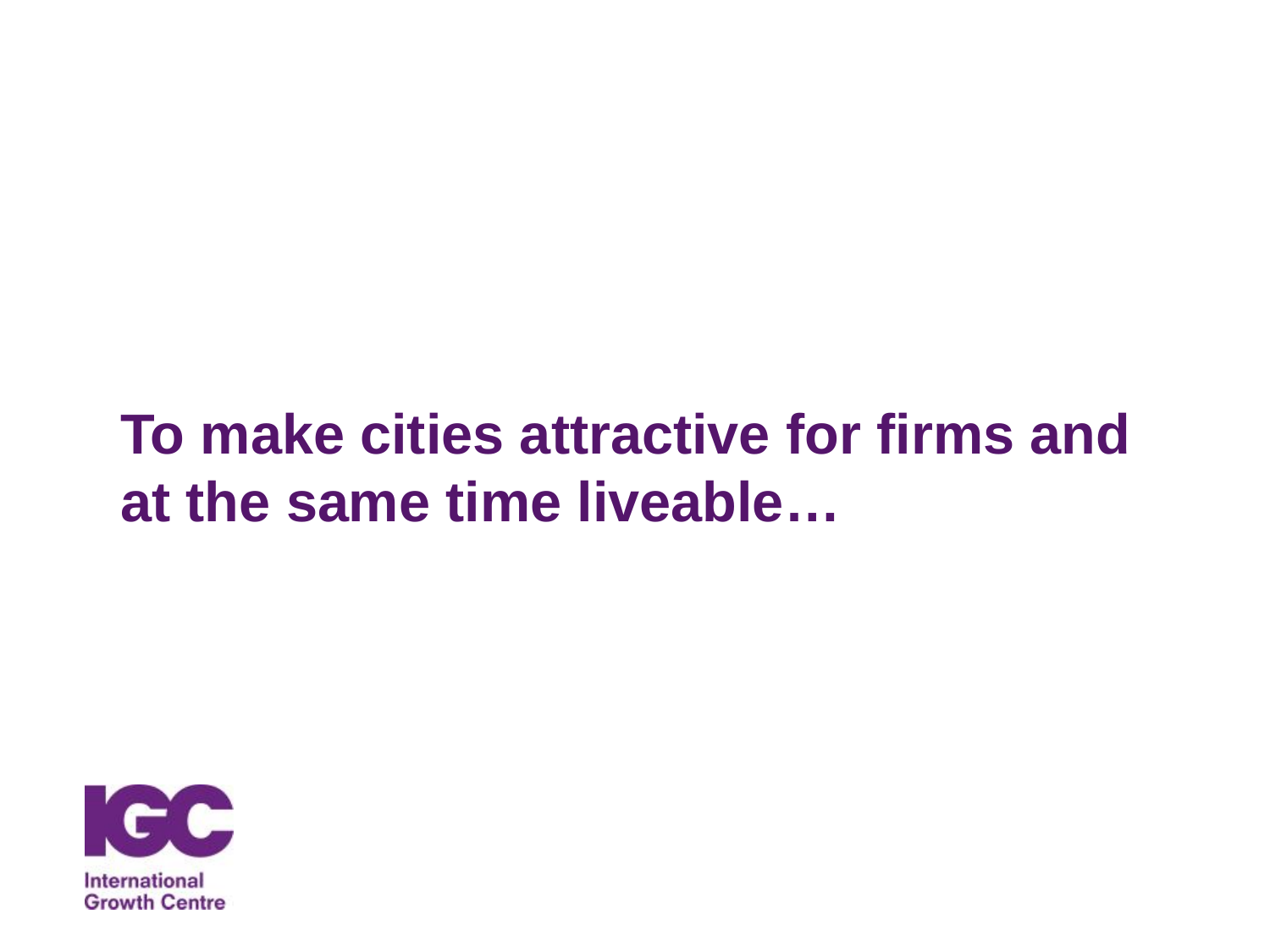

# To make cities attractive for firms and at the same time liveable…